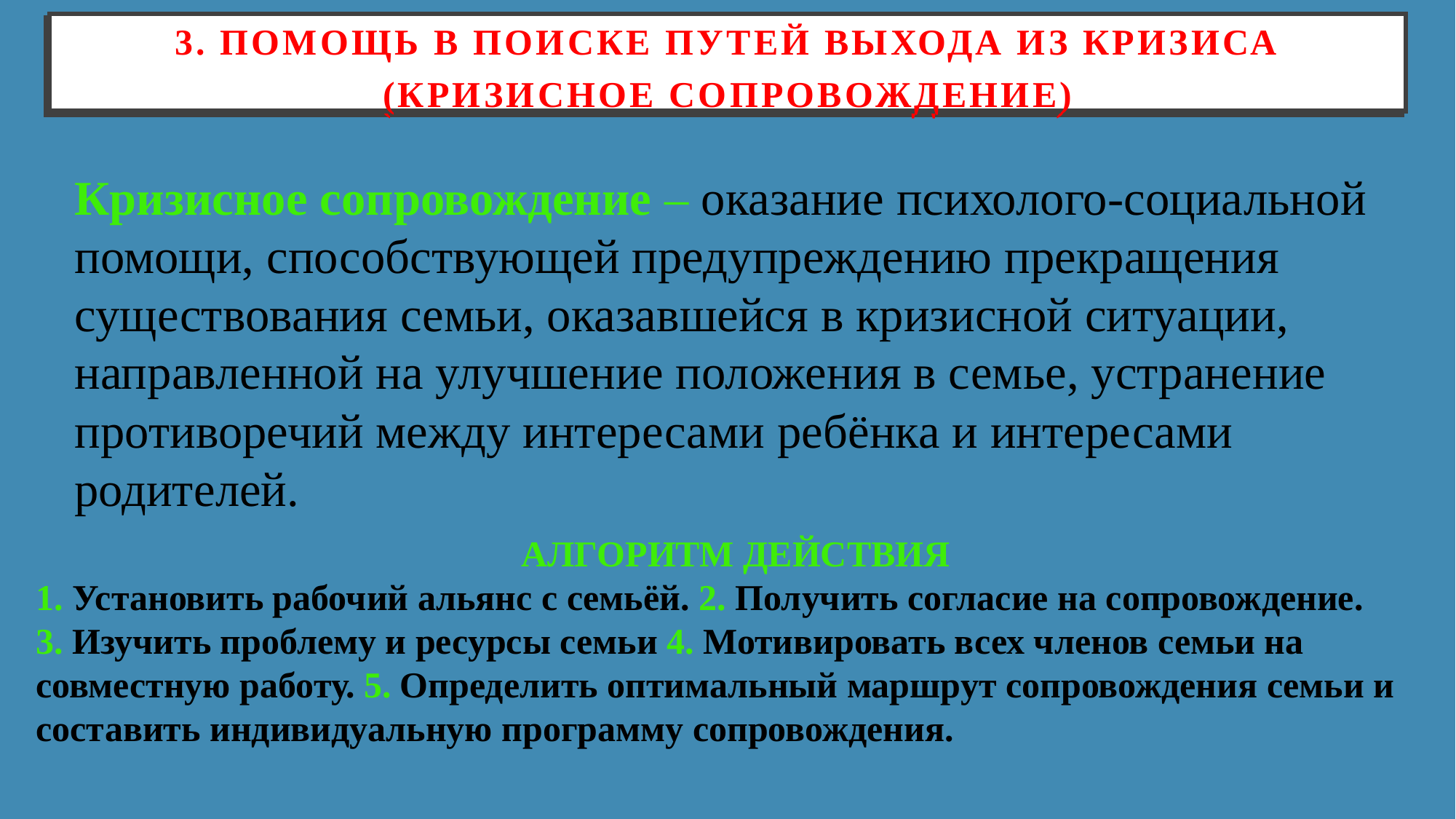

3. Помощь в поиске путей выхода из кризиса (кризисное сопровождение)
3. Помощь в поиске путей выхода из кризиса (кризисное сопровождение)
Кризисное сопровождение – оказание психолого-социальной помощи, способствующей предупреждению прекращения существования семьи, оказавшейся в кризисной ситуации, направленной на улучшение положения в семье, устранение противоречий между интересами ребёнка и интересами родителей.
АЛГОРИТМ ДЕЙСТВИЯ
1. Установить рабочий альянс с семьёй. 2. Получить согласие на сопровождение.
3. Изучить проблему и ресурсы семьи 4. Мотивировать всех членов семьи на совместную работу. 5. Определить оптимальный маршрут сопровождения семьи и составить индивидуальную программу сопровождения.